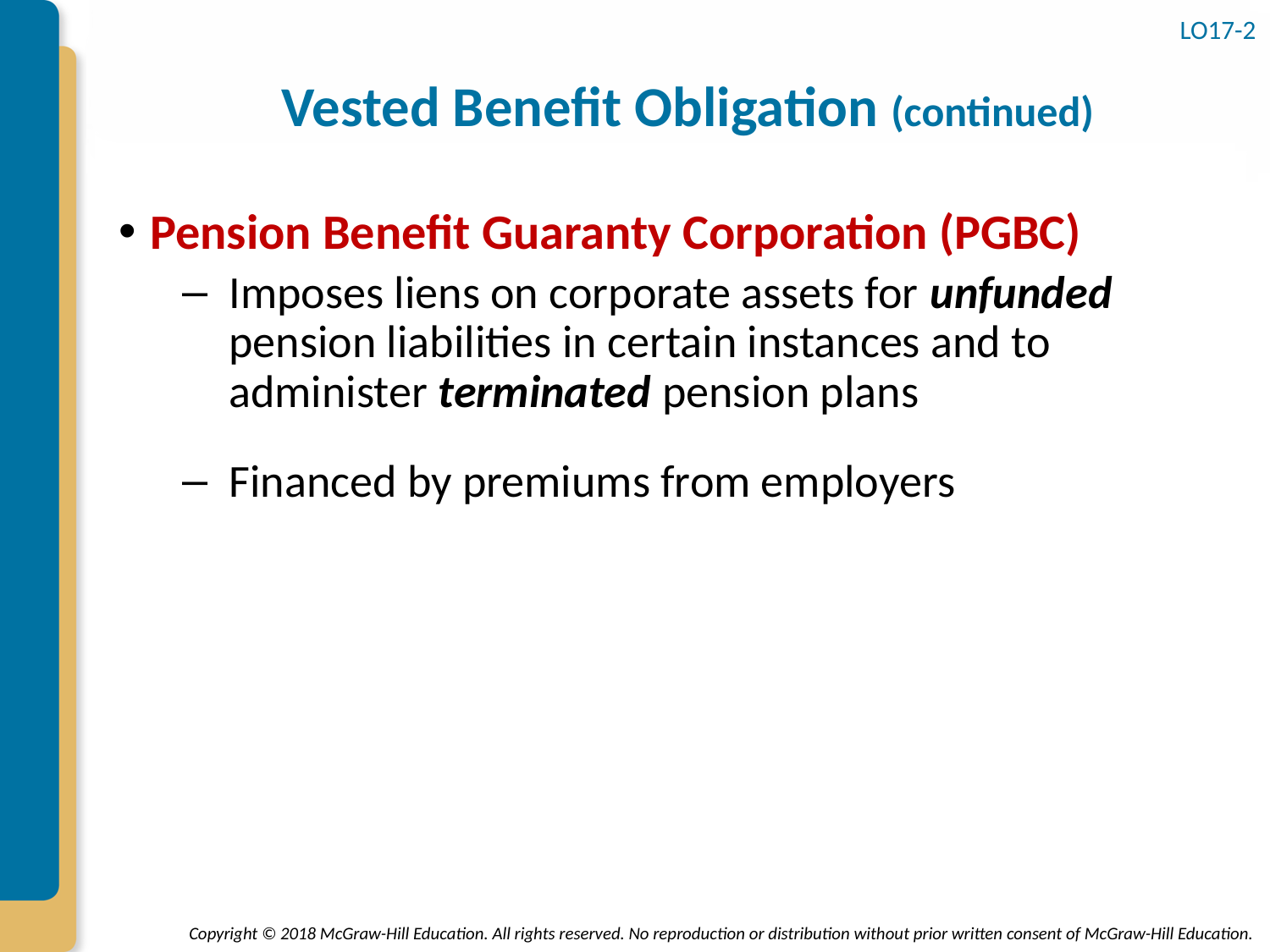

# Vested Benefit Obligation (continued)
LO17-2
Pension Benefit Guaranty Corporation (PGBC)
Imposes liens on corporate assets for unfunded pension liabilities in certain instances and to administer terminated pension plans
Financed by premiums from employers